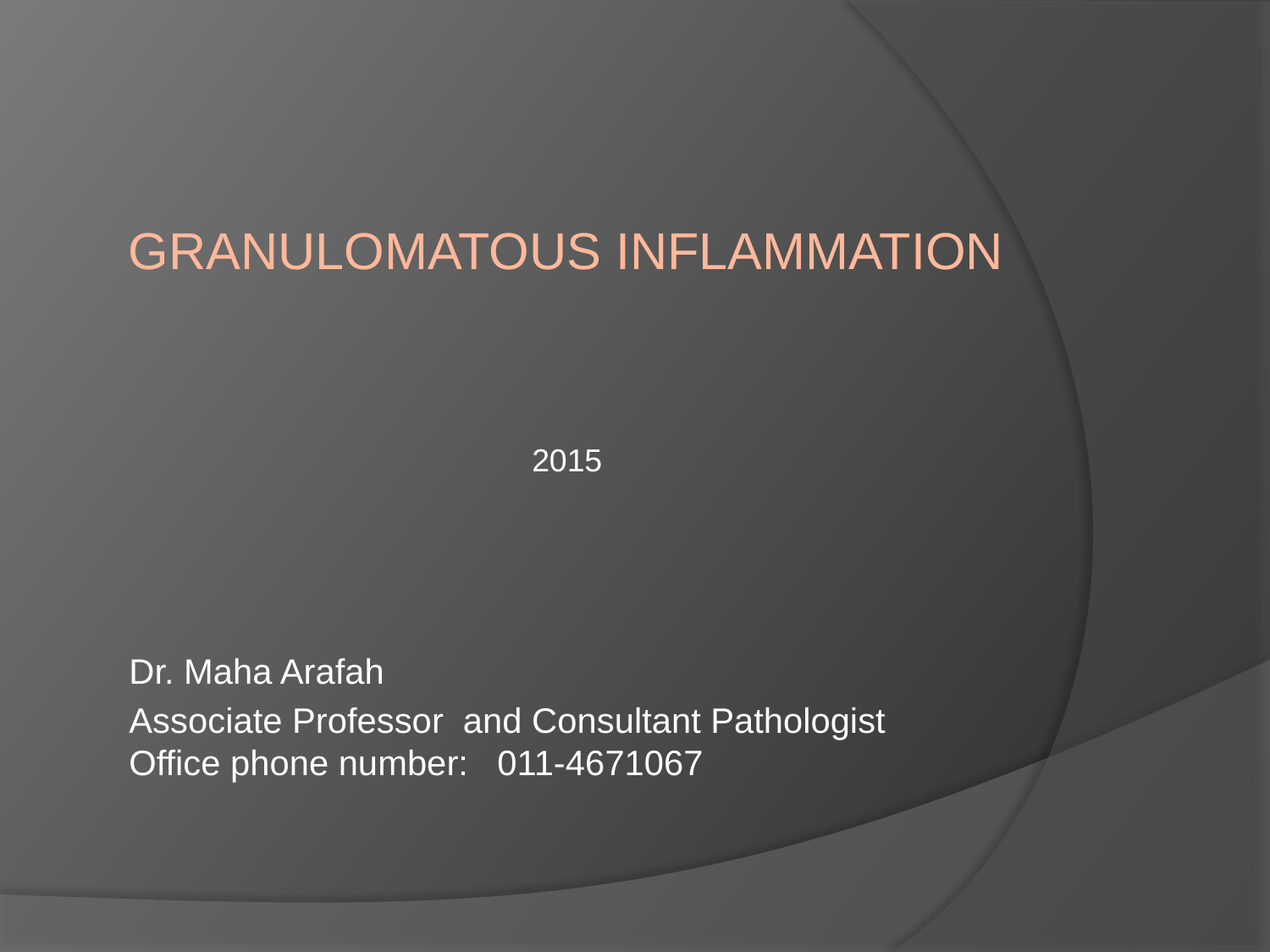

# GRANULOMATOUS INFLAMMATION
2015
Dr. Maha Arafah
Associate Professor  and Consultant Pathologist
Office phone number:   011-4671067